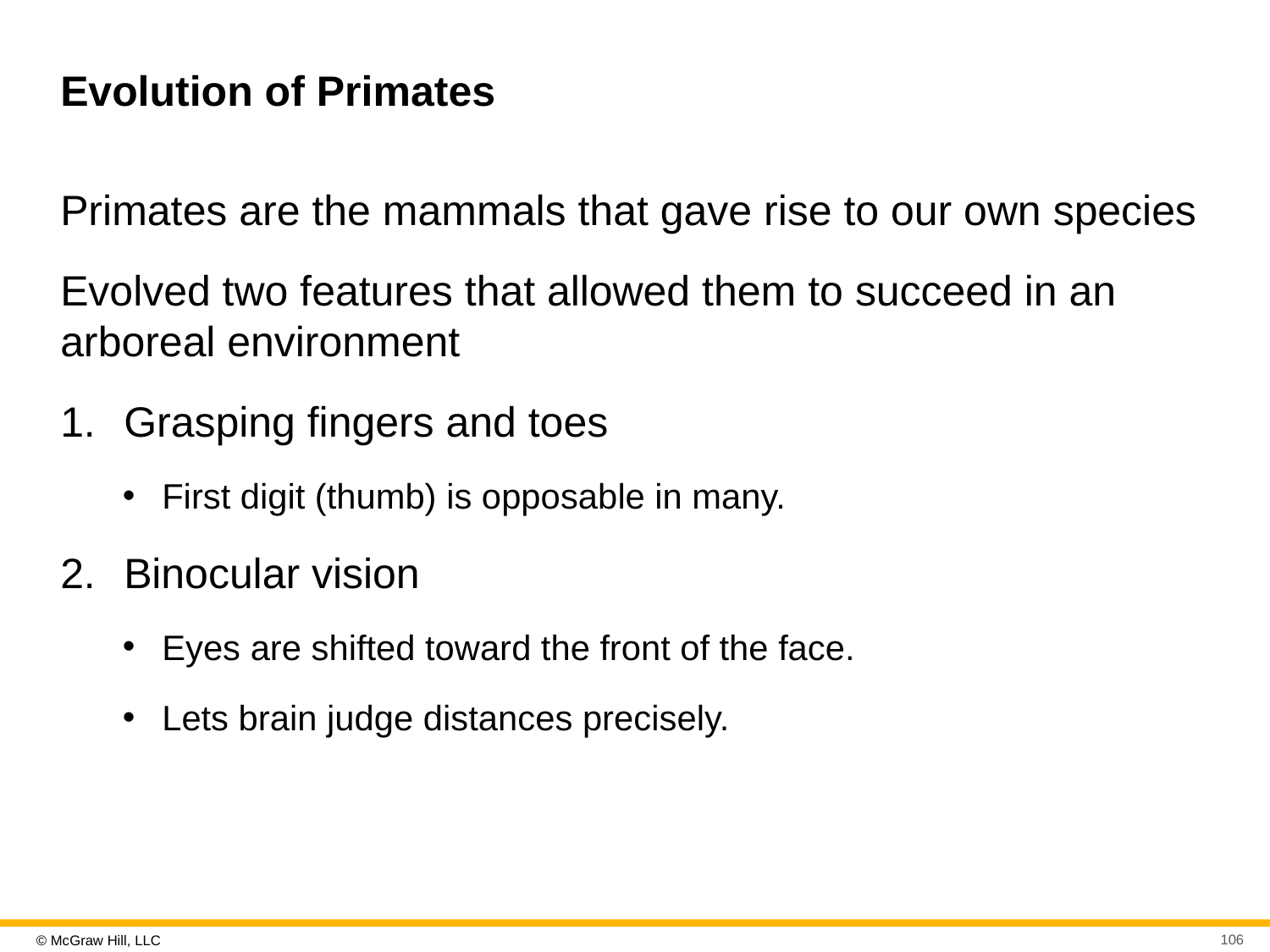

# Evolution of Primates
Primates are the mammals that gave rise to our own species
Evolved two features that allowed them to succeed in an arboreal environment
Grasping fingers and toes
First digit (thumb) is opposable in many.
Binocular vision
Eyes are shifted toward the front of the face.
Lets brain judge distances precisely.
106